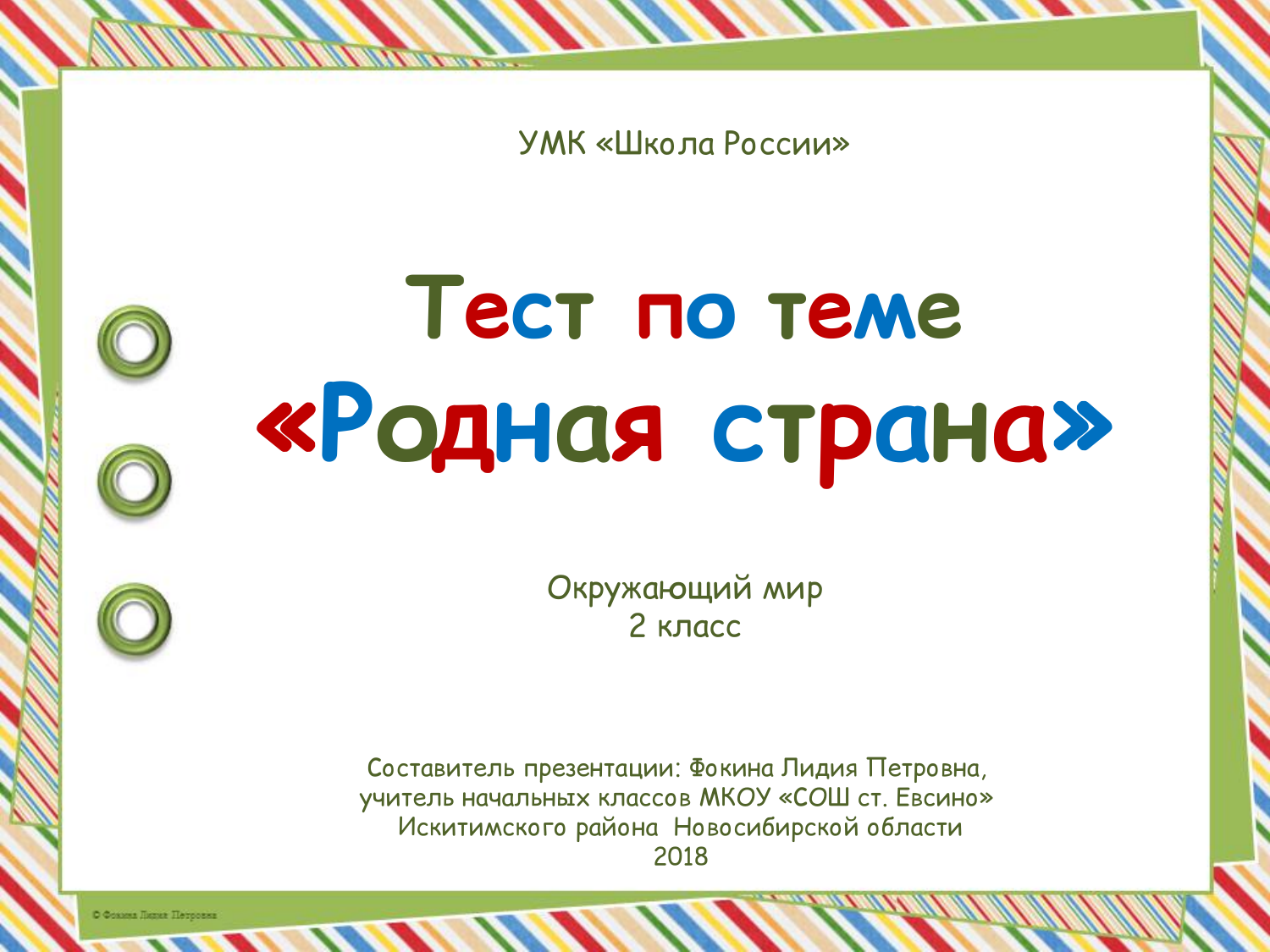

УМК «Школа России»
Тест по теме «Родная страна»
Окружающий мир
2 класс
Составитель презентации: Фокина Лидия Петровна,
учитель начальных классов МКОУ «СОШ ст. Евсино»
Искитимского района  Новосибирской области
2018